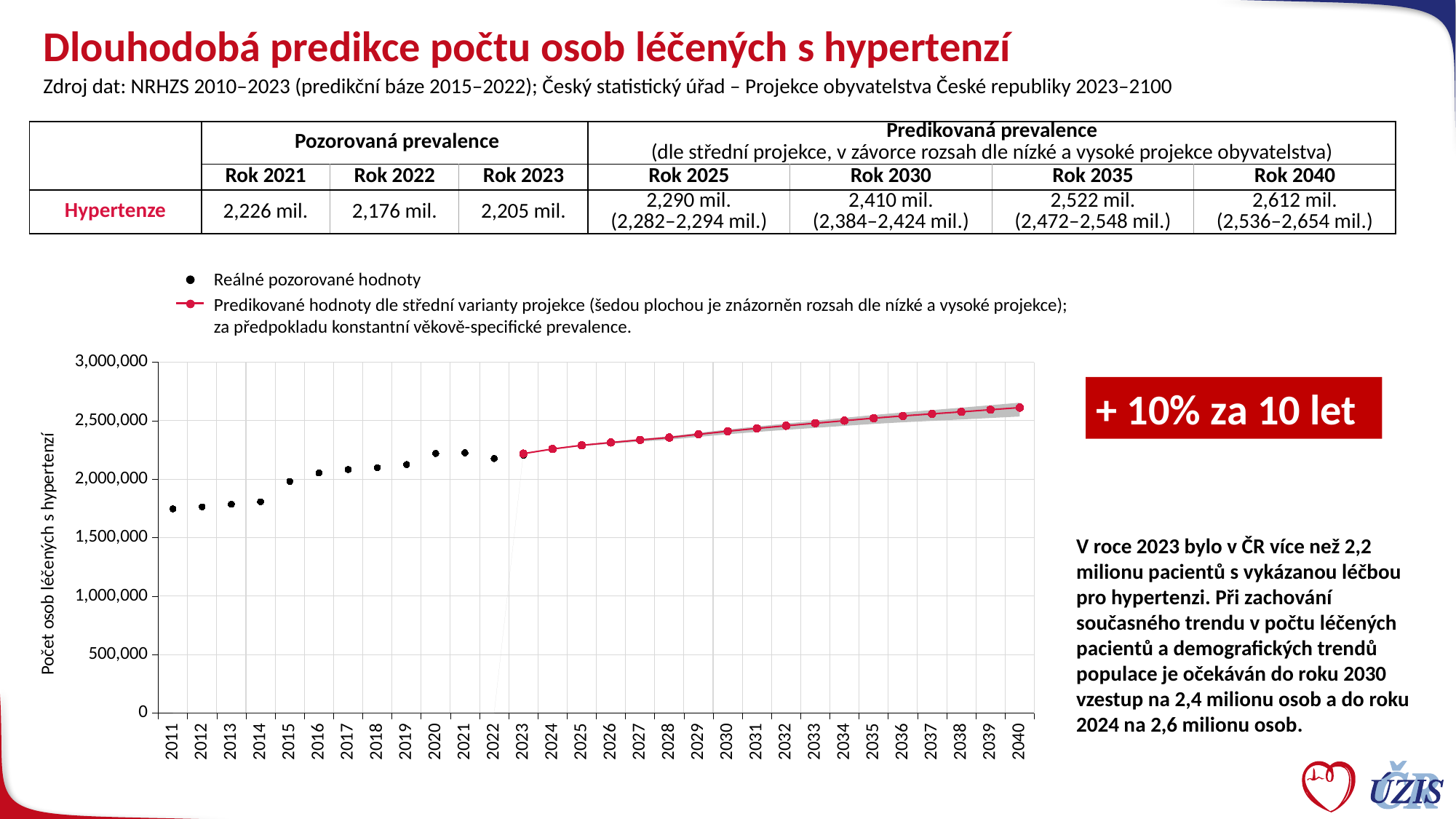

# Dlouhodobá predikce počtu osob léčených s hypertenzí
Zdroj dat: NRHZS 2010–2023 (predikční báze 2015–2022); Český statistický úřad – Projekce obyvatelstva České republiky 2023–2100
|  | Pozorovaná prevalence |  |  | Predikovaná prevalence (dle střední projekce, v závorce rozsah dle nízké a vysoké projekce obyvatelstva) |  |  |  |
| --- | --- | --- | --- | --- | --- | --- | --- |
|  | Rok 2021 | Rok 2022 | Rok 2023 | Rok 2025 | Rok 2030 | Rok 2035 | Rok 2040 |
| Hypertenze | 2,226 mil. | 2,176 mil. | 2,205 mil. | 2,290 mil. (2,282–2,294 mil.) | 2,410 mil. (2,384–2,424 mil.) | 2,522 mil. (2,472–2,548 mil.) | 2,612 mil. (2,536–2,654 mil.) |
Reálné pozorované hodnoty

Predikované hodnoty dle střední varianty projekce (šedou plochou je znázorněn rozsah dle nízké a vysoké projekce);
za předpokladu konstantní věkově-specifické prevalence.

### Chart

| Category | L | U-L | POZ | N |
|---|---|---|---|---|
| 2011 | None | None | 1746158.0 | None |
| 2012 | None | None | 1763304.0 | None |
| 2013 | None | None | 1784991.0 | None |
| 2014 | None | None | 1807137.0 | None |
| 2015 | None | None | 1981035.0 | None |
| 2016 | None | None | 2053692.0 | None |
| 2017 | None | None | 2082343.0 | None |
| 2018 | None | None | 2098740.0 | None |
| 2019 | None | None | 2125361.0 | None |
| 2020 | None | None | 2219568.0 | None |
| 2021 | None | None | 2225576.0 | None |
| 2022 | None | None | 2176163.0 | None |
| 2023 | 2218404.9479735484 | 0.0 | 2204872.0 | 2218404.9479735484 |
| 2024 | 2254293.792321652 | 5616.144271536265 | None | 2257927.2876963667 |
| 2025 | 2282452.8047662373 | 11200.835734206252 | None | 2289689.3386826 |
| 2026 | 2302975.559144536 | 16384.088116553146 | None | 2313556.018117154 |
| 2027 | 2321439.0985888406 | 22132.785882479977 | None | 2335720.2220069603 |
| 2028 | 2337648.7741446192 | 28413.892687034328 | None | 2355973.539180098 |
| 2029 | 2361417.333151267 | 34150.11085443711 | None | 2383483.4172592177 |
| 2030 | 2384040.4434686056 | 40262.05765610188 | None | 2410091.9991043946 |
| 2031 | 2403913.0934142377 | 46750.37188865477 | None | 2434193.505330386 |
| 2032 | 2421993.6478963825 | 53603.41355423117 | None | 2456729.571340027 |
| 2033 | 2438704.4561750297 | 60791.57110356586 | None | 2478106.4610948605 |
| 2034 | 2455968.5450095367 | 68274.8326806128 | None | 2500217.640688546 |
| 2035 | 2472376.904141116 | 76018.25337302312 | None | 2521631.4132801984 |
| 2036 | 2486333.3604661976 | 84014.03131644474 | None | 2540741.301432655 |
| 2037 | 2498698.7990979007 | 92253.25522492407 | None | 2558403.110411748 |
| 2038 | 2510232.586453405 | 100696.58094092738 | None | 2575342.8828721233 |
| 2039 | 2523053.04388725 | 109342.77386211557 | None | 2593684.863322595 |
| 2040 | 2535622.4813026036 | 118143.15030916734 | None | 2611849.837182992 |
+ 10% za 10 let
V roce 2023 bylo v ČR více než 2,2 milionu pacientů s vykázanou léčbou pro hypertenzi. Při zachování současného trendu v počtu léčených pacientů a demografických trendů populace je očekáván do roku 2030 vzestup na 2,4 milionu osob a do roku 2024 na 2,6 milionu osob.